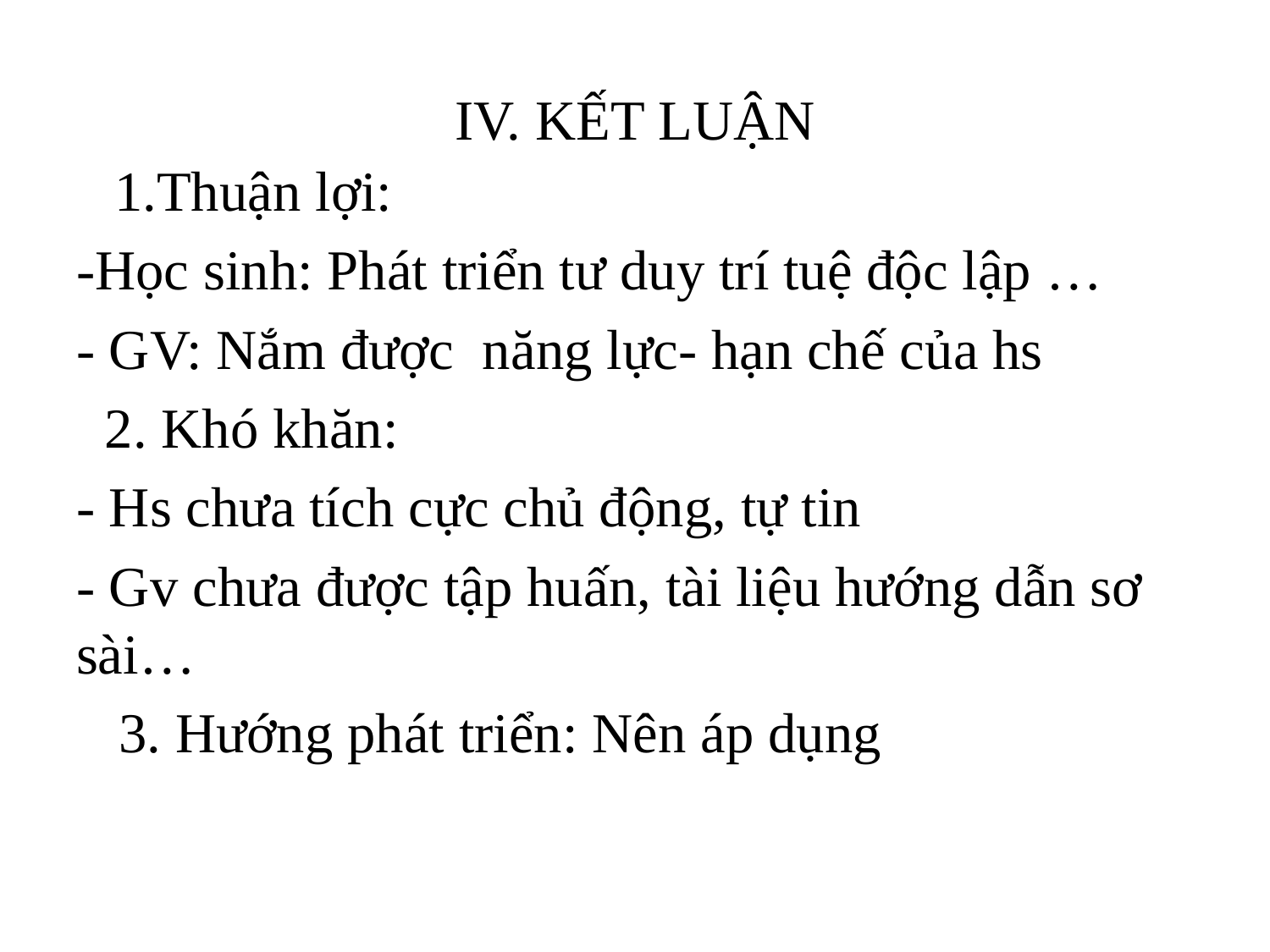

# IV. KẾT LUẬN
   1.Thuận lợi:
-Học sinh: Phát triển tư duy trí tuệ độc lập …
- GV: Nắm được  năng lực- hạn chế của hs
  2. Khó khăn:
- Hs chưa tích cực chủ động, tự tin
- Gv chưa được tập huấn, tài liệu hướng dẫn sơ sài…
   3. Hướng phát triển: Nên áp dụng